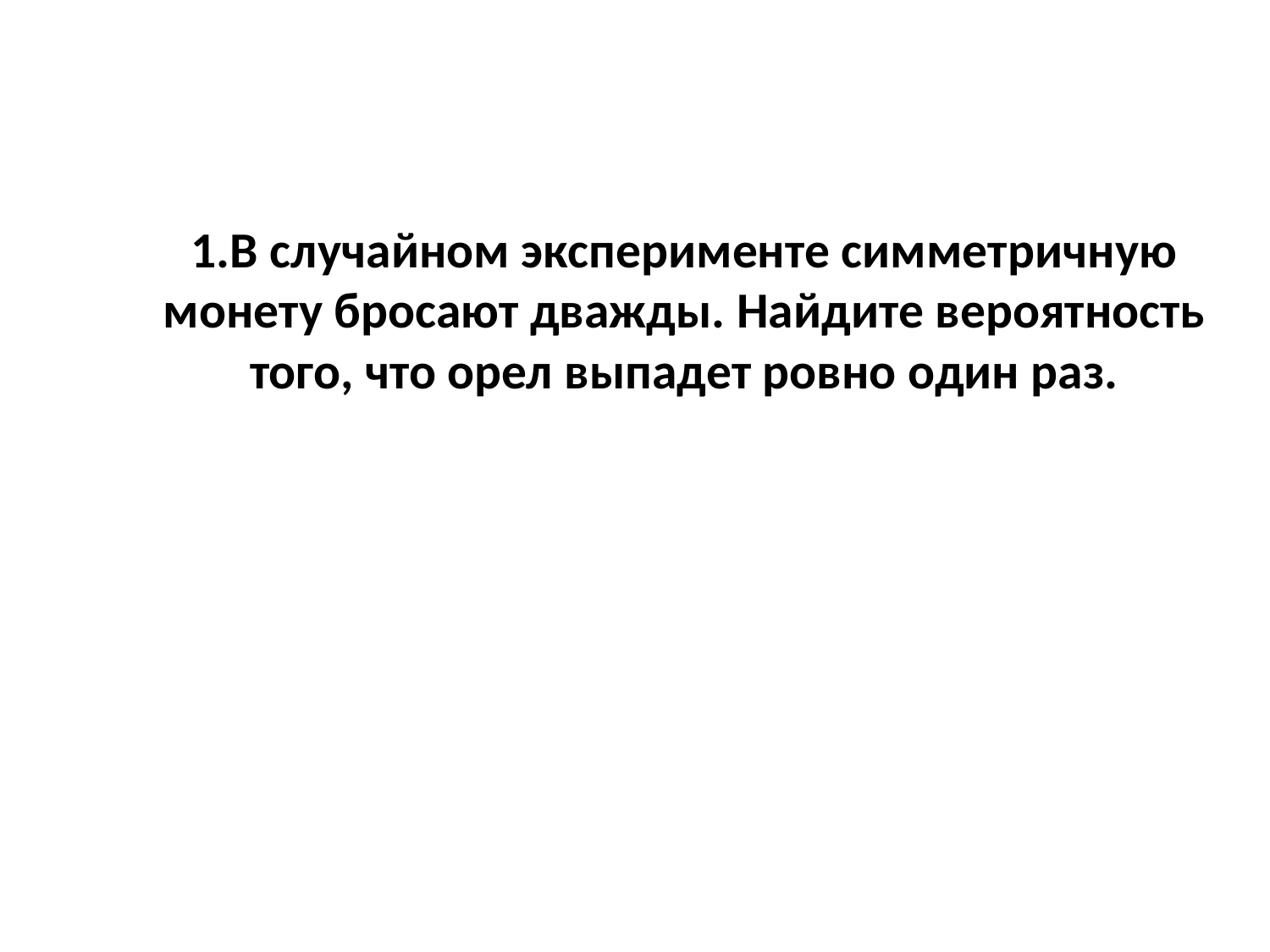

# 1.В случайном эксперименте симметричную монету бросают дважды. Найдите вероятность того, что орел выпадет ровно один раз.